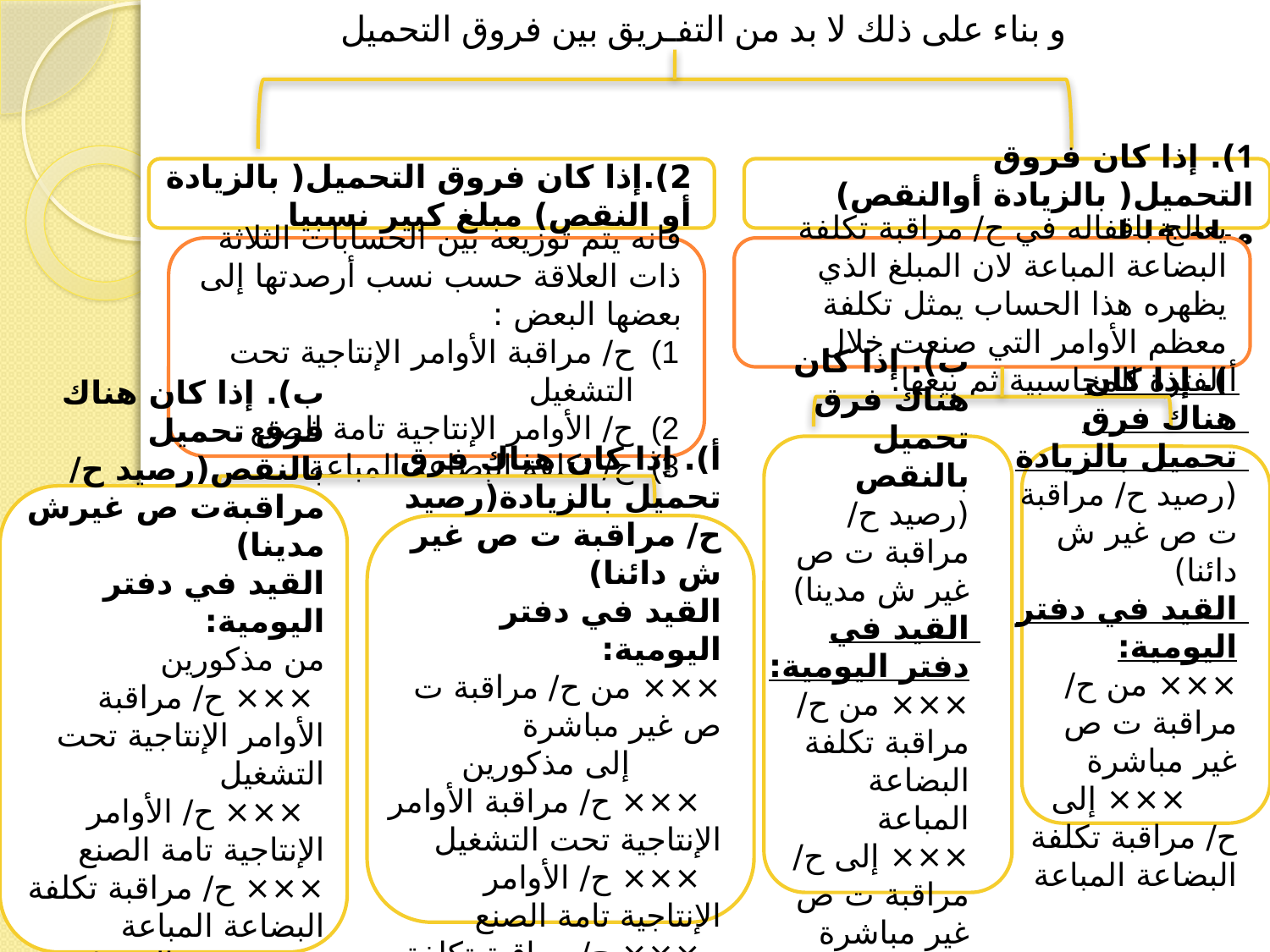

و بناء على ذلك لا بد من التفـريق بين فروق التحميل

1). إذا كان فروق التحميل( بالزيادة أوالنقص) مبلغ قليل
2).إذا كان فروق التحميل( بالزيادة أو النقص) مبلغ كبير نسبيا

يعالج باقفاله في ح/ مراقبة تكلفة البضاعة المباعة لان المبلغ الذي يظهره هذا الحساب يمثل تكلفة معظم الأوامر التي صنعت خلال الفترة المحاسبية ثم بيعها.
فانه يتم توزيعه بين الحسابات الثلاثة ذات العلاقة حسب نسب أرصدتها إلى بعضها البعض :
ح/ مراقبة الأوامر الإنتاجية تحت التشغيل
ح/ الأوامر الإنتاجية تامة الصنع
ح/ تكلفة البضاعة المباعة

ب). إذا كان هناك فرق تحميل بالنقص
(رصيد ح/ مراقبة ت ص غير ش مدينا)
القيد في دفتر اليومية:
××× من ح/ مراقبة تكلفة البضاعة المباعة
	××× إلى ح/ مراقبة ت ص غير مباشرة
أ). إذا كان هناك فرق تحميل بالزيادة (رصيد ح/ مراقبة ت ص غير ش دائنا)
القيد في دفتر اليومية:
××× من ح/ مراقبة ت ص غير مباشرة
     ××× إلى ح/ مراقبة تكلفة البضاعة المباعة
ب). إذا كان هناك فرق تحميل بالنقص(رصيد ح/ مراقبةت ص غيرش مدينا)
القيد في دفتر اليومية:
من مذكورين
 ××× ح/ مراقبة الأوامر الإنتاجية تحت التشغيل
  ××× ح/ الأوامر الإنتاجية تامة الصنع
××× ح/ مراقبة تكلفة البضاعة المباعة
      ××× إلى ح/ مراقبةت ص غير مباشرة

أ). إذا كان هناك فرق تحميل بالزيادة(رصيد ح/ مراقبة ت ص غير ش دائنا)
القيد في دفتر اليومية:
××× من ح/ مراقبة ت ص غير مباشرة
         إلى مذكورين
  ××× ح/ مراقبة الأوامر الإنتاجية تحت التشغيل
  ××× ح/ الأوامر الإنتاجية تامة الصنع
  ××× ح/ مراقبة تكلفة البضاعة المباعة